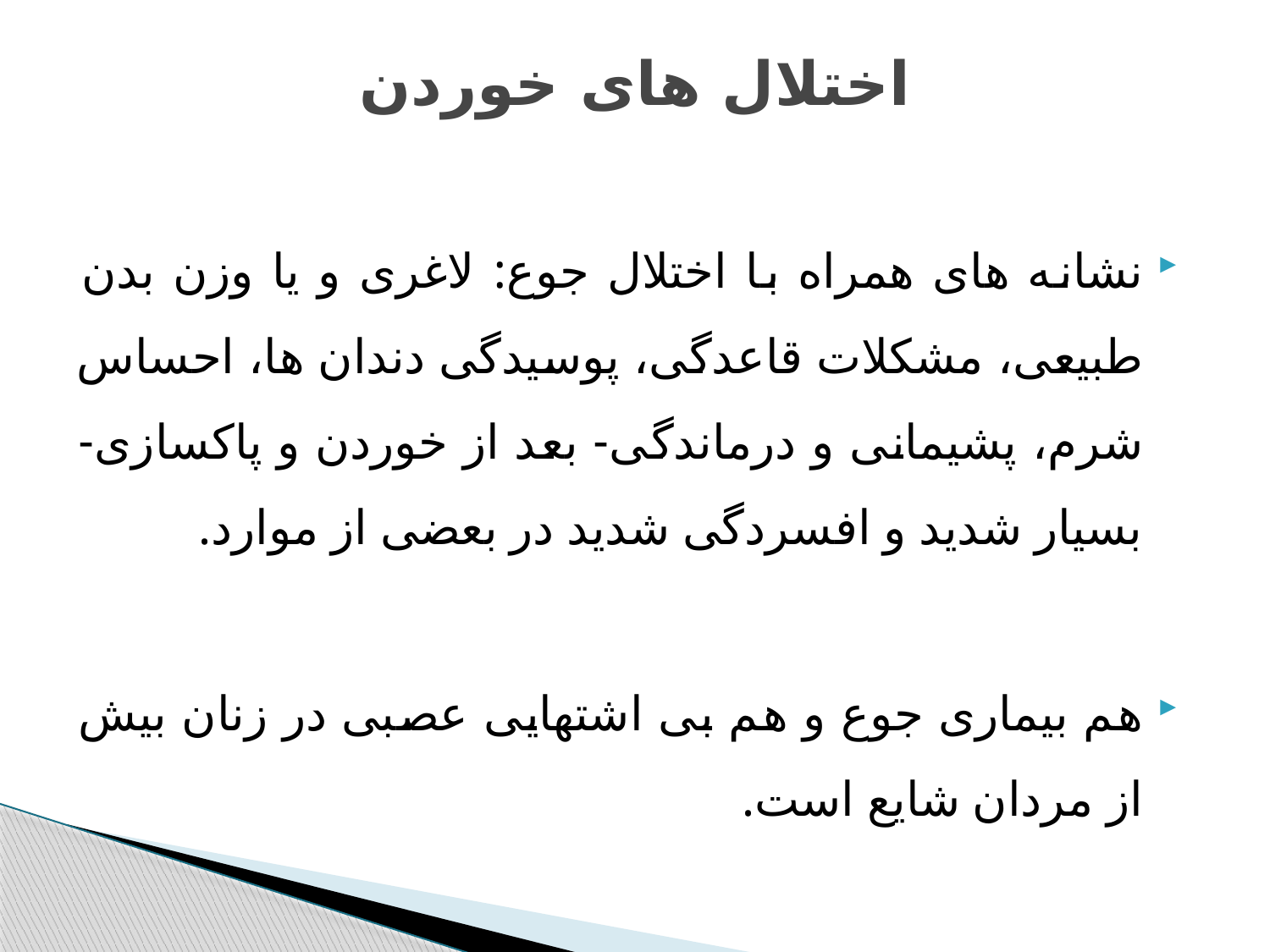

# اختلال های خوردن
نشانه های همراه با اختلال جوع: لاغری و یا وزن بدن طبیعی، مشکلات قاعدگی، پوسیدگی دندان ها، احساس شرم، پشیمانی و درماندگی- بعد از خوردن و پاکسازی- بسیار شدید و افسردگی شدید در بعضی از موارد.

هم بیماری جوع و هم بی اشتهایی عصبی در زنان بیش از مردان شایع است.